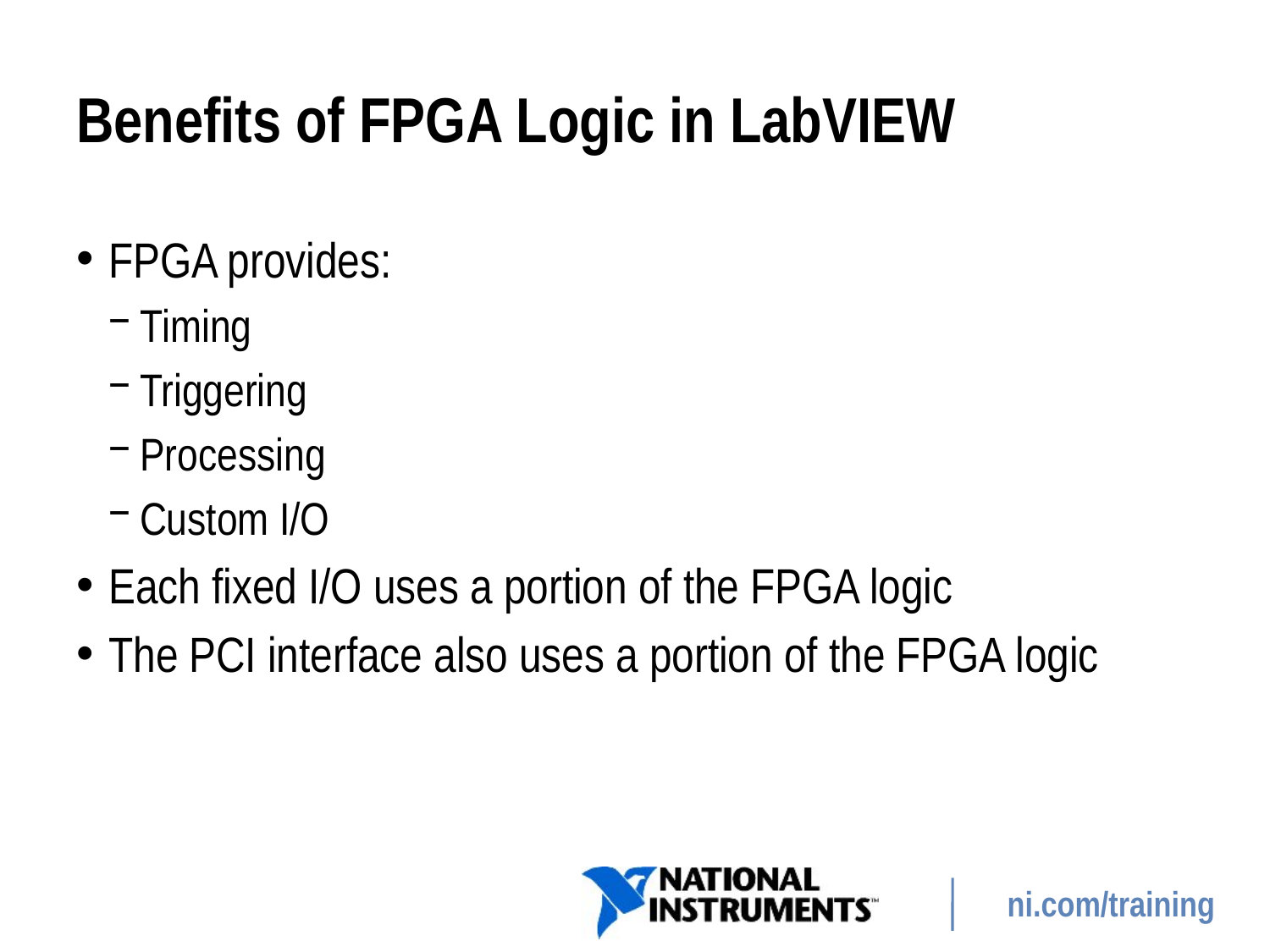

# Benefits of FPGA Logic in LabVIEW
FPGA provides:
Timing
Triggering
Processing
Custom I/O
Each fixed I/O uses a portion of the FPGA logic
The PCI interface also uses a portion of the FPGA logic